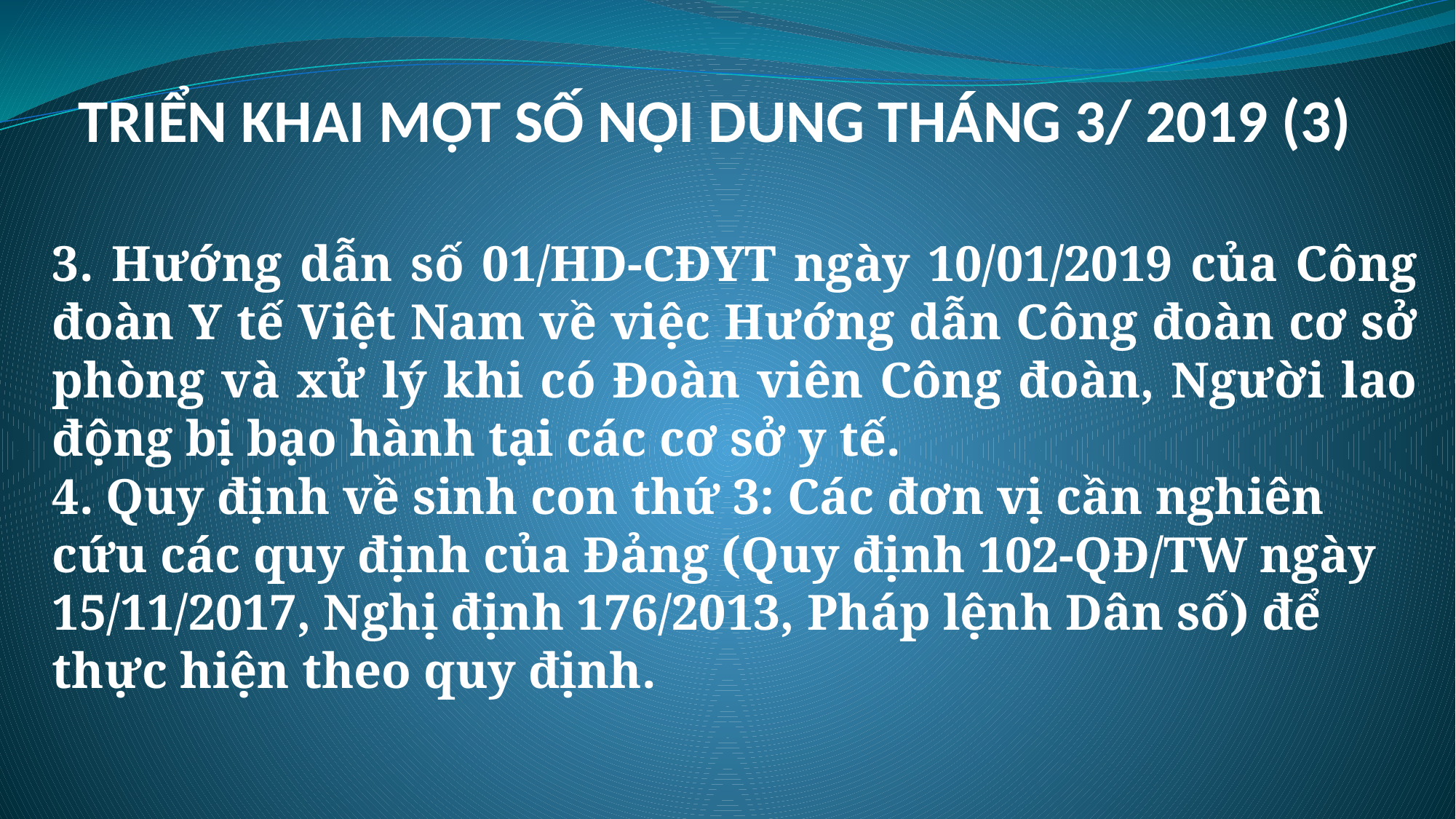

# TRIỂN KHAI MỘT SỐ NỘI DUNG THÁNG 3/ 2019 (3)
3. Hướng dẫn số 01/HD-CĐYT ngày 10/01/2019 của Công đoàn Y tế Việt Nam về việc Hướng dẫn Công đoàn cơ sở phòng và xử lý khi có Đoàn viên Công đoàn, Người lao động bị bạo hành tại các cơ sở y tế.
4. Quy định về sinh con thứ 3: Các đơn vị cần nghiên cứu các quy định của Đảng (Quy định 102-QĐ/TW ngày 15/11/2017, Nghị định 176/2013, Pháp lệnh Dân số) để thực hiện theo quy định.